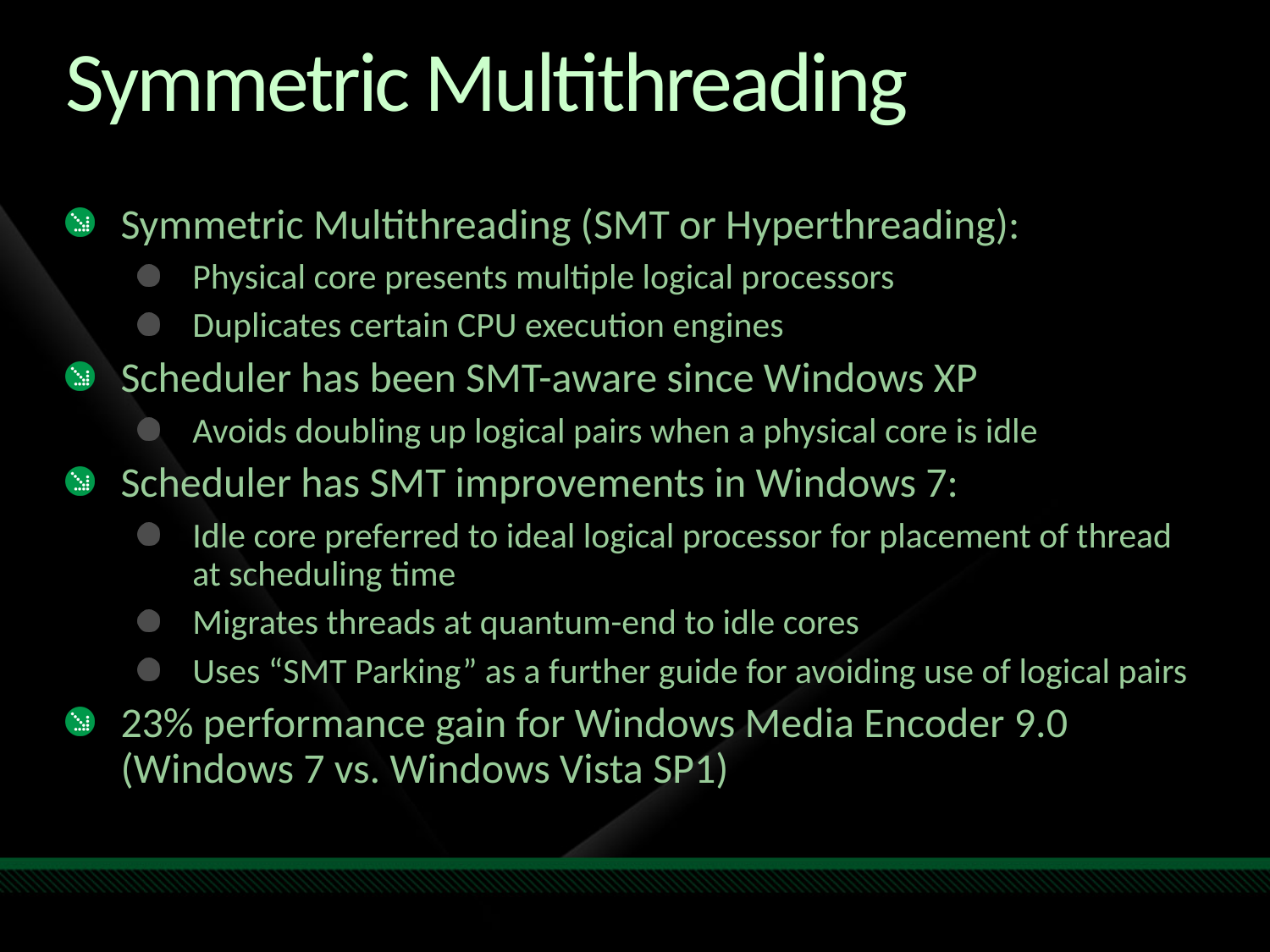

# Symmetric Multithreading
Symmetric Multithreading (SMT or Hyperthreading):
Physical core presents multiple logical processors
Duplicates certain CPU execution engines
Scheduler has been SMT-aware since Windows XP
Avoids doubling up logical pairs when a physical core is idle
Scheduler has SMT improvements in Windows 7:
Idle core preferred to ideal logical processor for placement of thread at scheduling time
Migrates threads at quantum-end to idle cores
Uses “SMT Parking” as a further guide for avoiding use of logical pairs
23% performance gain for Windows Media Encoder 9.0  (Windows 7 vs. Windows Vista SP1)